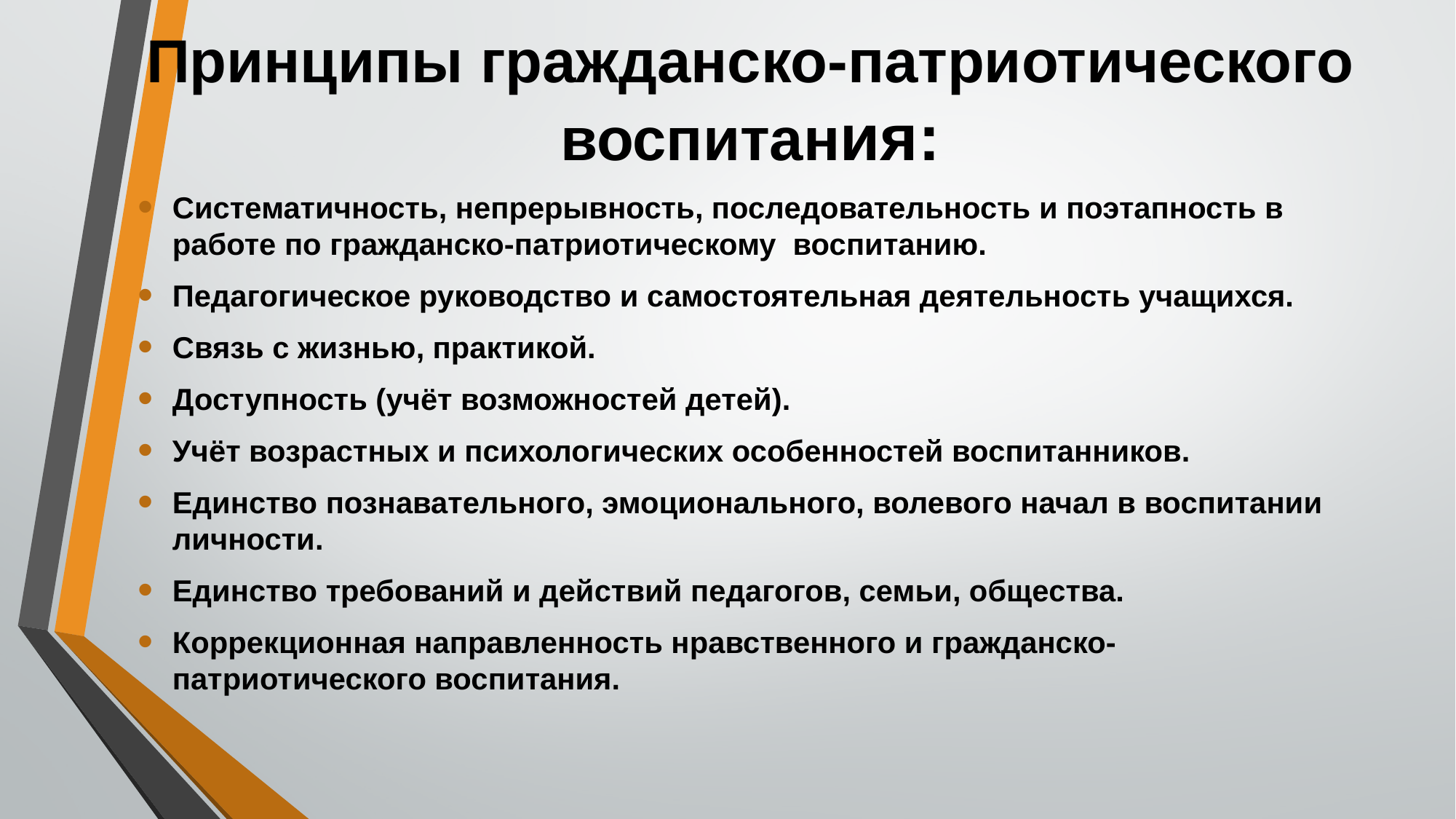

Принципы гражданско-патриотического воспитания:
Систематичность, непрерывность, последовательность и поэтапность в работе по гражданско-патриотическому  воспитанию.
Педагогическое руководство и самостоятельная деятельность учащихся.
Связь с жизнью, практикой.
Доступность (учёт возможностей детей).
Учёт возрастных и психологических особенностей воспитанников.
Единство познавательного, эмоционального, волевого начал в воспитании личности.
Единство требований и действий педагогов, семьи, общества.
Коррекционная направленность нравственного и гражданско-патриотического воспитания.